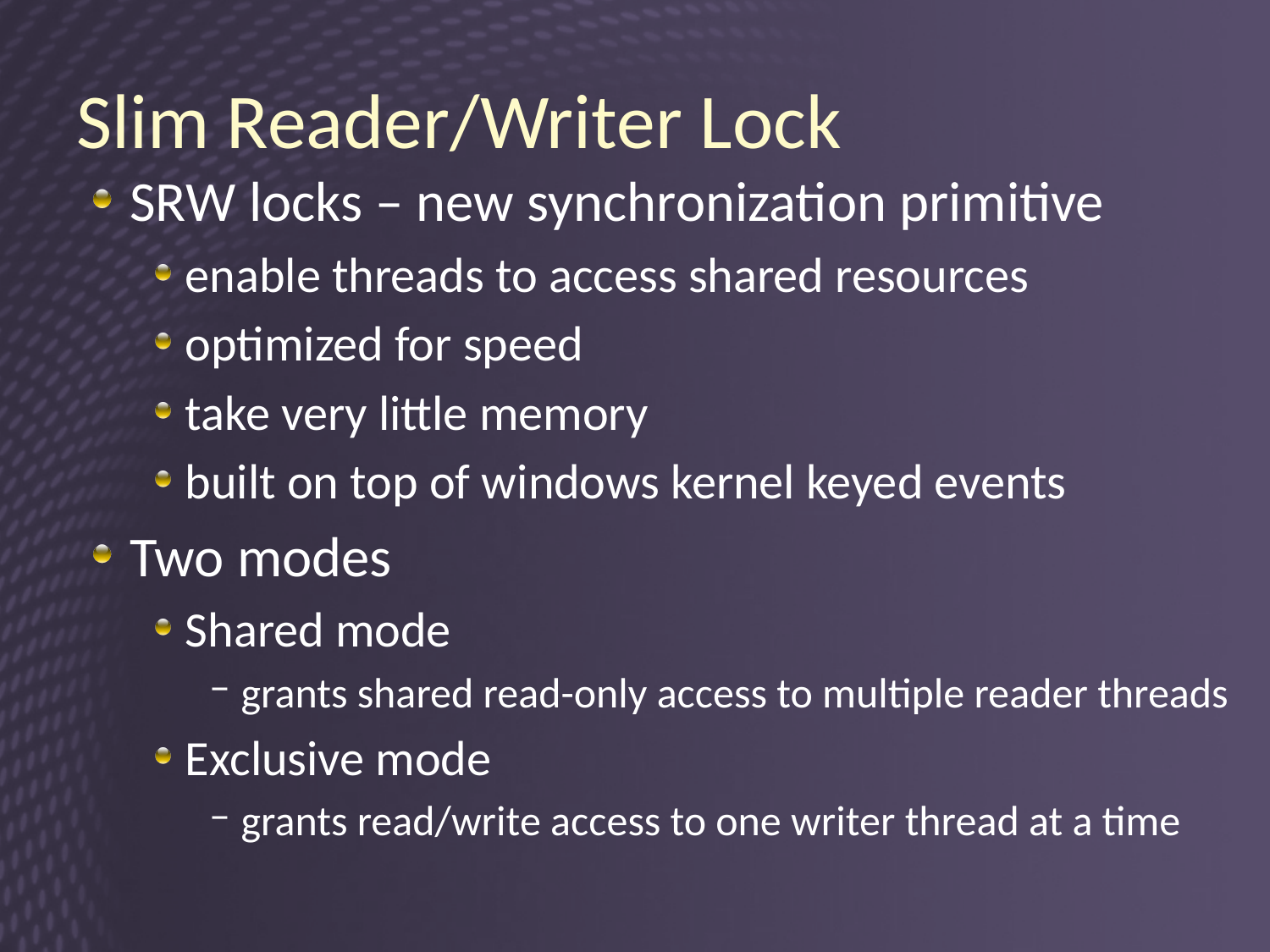

# Slim Reader/Writer Lock
SRW locks – new synchronization primitive
enable threads to access shared resources
optimized for speed
take very little memory
built on top of windows kernel keyed events
Two modes
Shared mode
grants shared read-only access to multiple reader threads
Exclusive mode
grants read/write access to one writer thread at a time